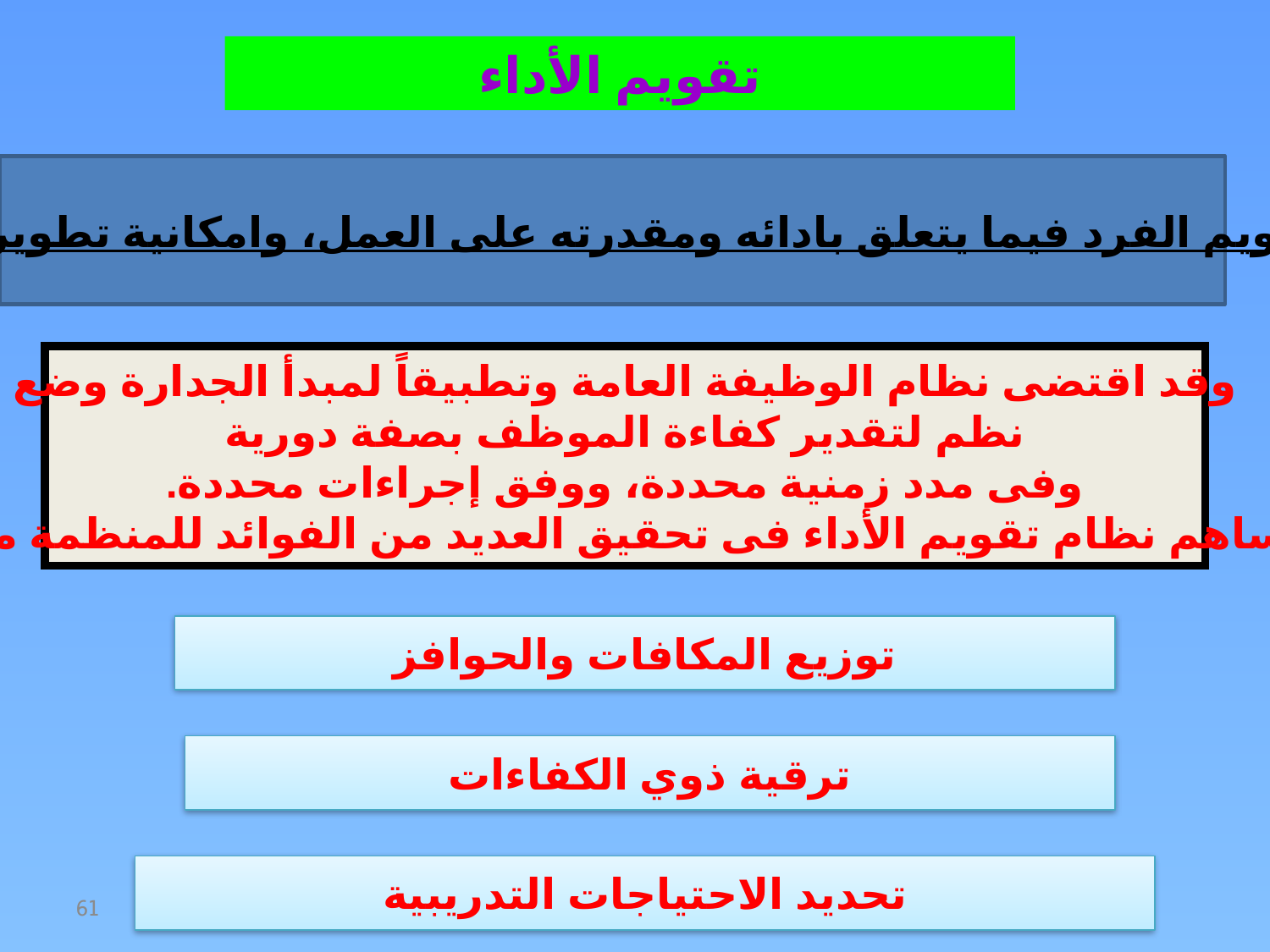

# تقويم الأداء
عملية تقويم الفرد فيما يتعلق بادائه ومقدرته على العمل، وامكانية تطويره مستقبلاً.

وقد اقتضى نظام الوظيفة العامة وتطبيقاً لمبدأ الجدارة وضع
 نظم لتقدير كفاءة الموظف بصفة دورية
وفى مدد زمنية محددة، ووفق إجراءات محددة.
ويساهم نظام تقويم الأداء فى تحقيق العديد من الفوائد للمنظمة منها:
توزيع المكافات والحوافز
ترقية ذوي الكفاءات
تحديد الاحتياجات التدريبية
61